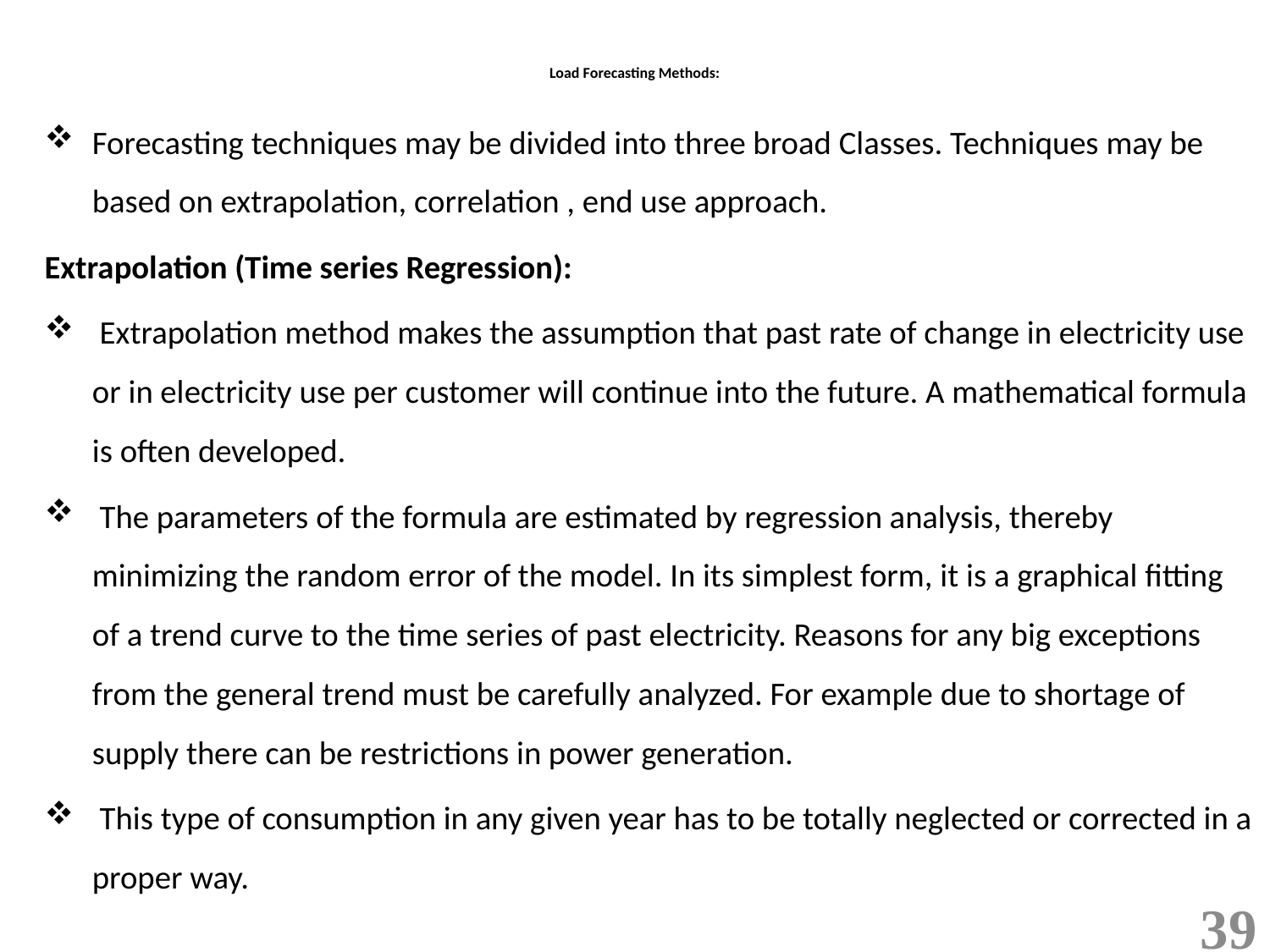

# Load Forecasting Methods:
Forecasting techniques may be divided into three broad Classes. Techniques may be based on extrapolation, correlation , end use approach.
Extrapolation (Time series Regression):
 Extrapolation method makes the assumption that past rate of change in electricity use or in electricity use per customer will continue into the future. A mathematical formula is often developed.
 The parameters of the formula are estimated by regression analysis, thereby minimizing the random error of the model. In its simplest form, it is a graphical fitting of a trend curve to the time series of past electricity. Reasons for any big exceptions from the general trend must be carefully analyzed. For example due to shortage of supply there can be restrictions in power generation.
 This type of consumption in any given year has to be totally neglected or corrected in a proper way.
39